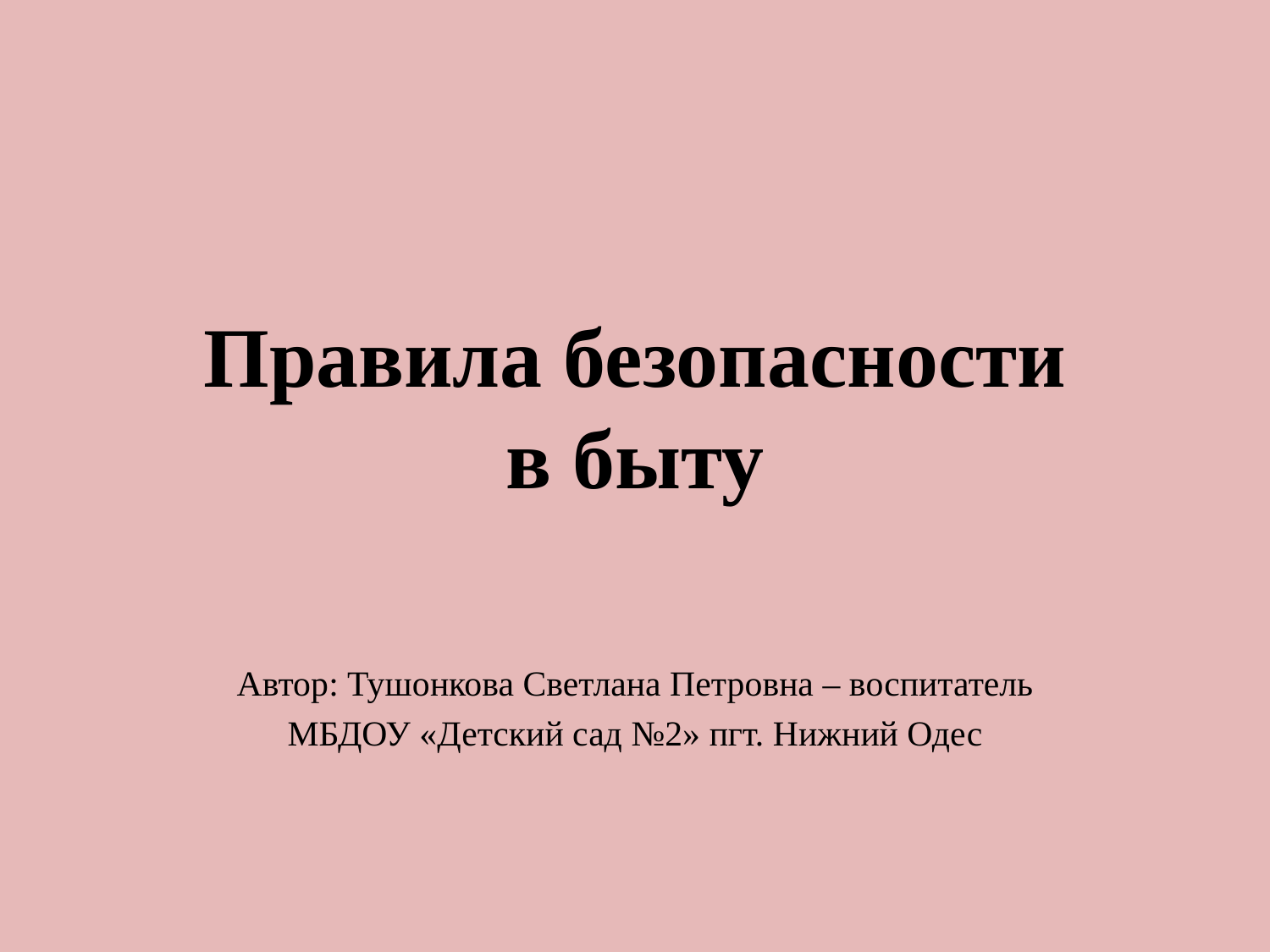

#
Правила безопасности в быту

Автор: Тушонкова Светлана Петровна – воспитатель
МБДОУ «Детский сад №2» пгт. Нижний Одес